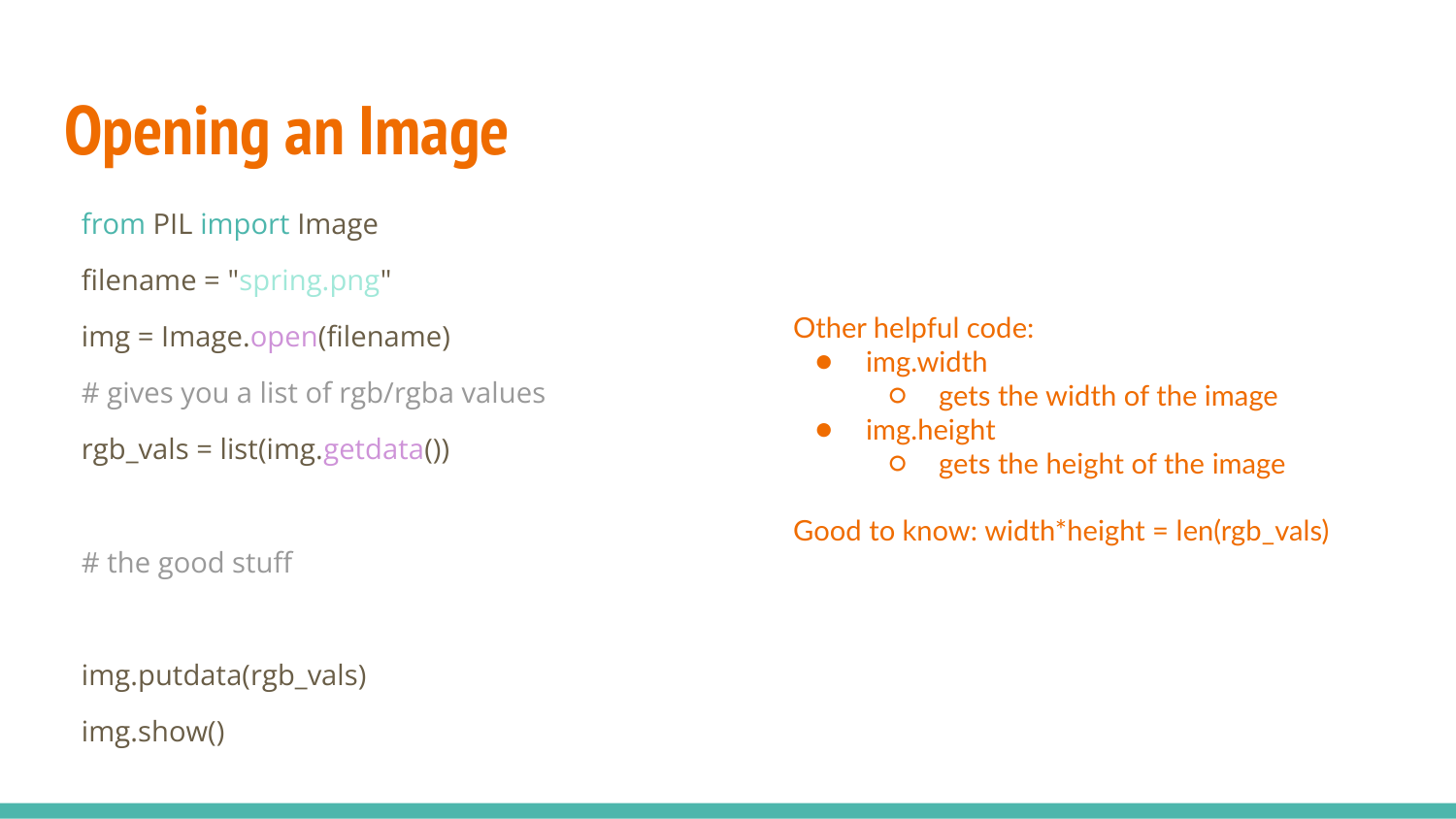

# Opening an Image
from PIL import Image
filename = "spring.png"
img = Image.open(filename)
# gives you a list of rgb/rgba values
rgb_vals = list(img.getdata())

# the good stuff

img.putdata(rgb_vals)
img.show()

Other helpful code:
img.width
gets the width of the image
img.height
gets the height of the image
Good to know: width*height = len(rgb_vals)